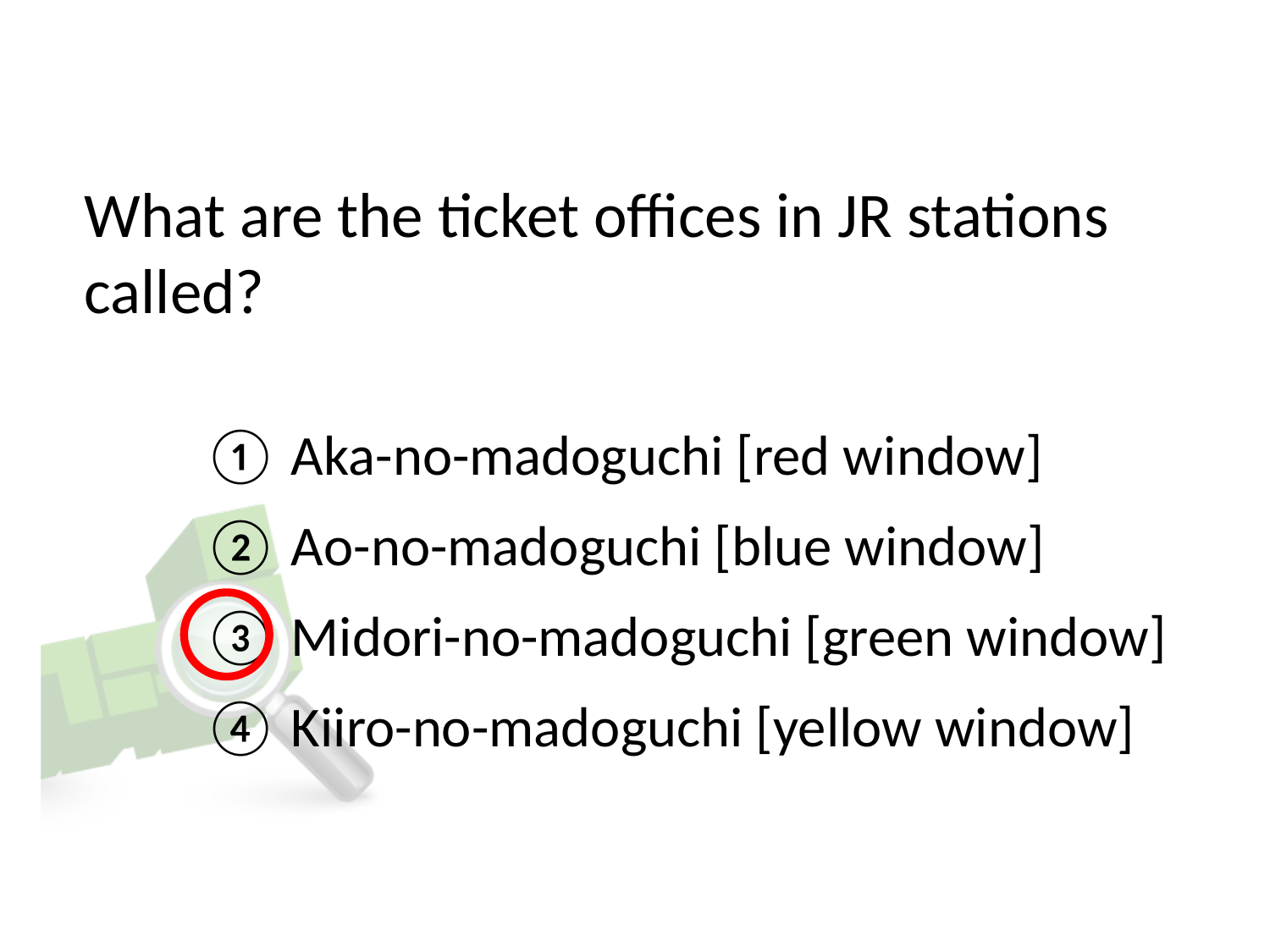

# What are the ticket offices in JR stations called?
① Aka-no-madoguchi [red window]
② Ao-no-madoguchi [blue window]
③ Midori-no-madoguchi [green window]
④ Kiiro-no-madoguchi [yellow window]